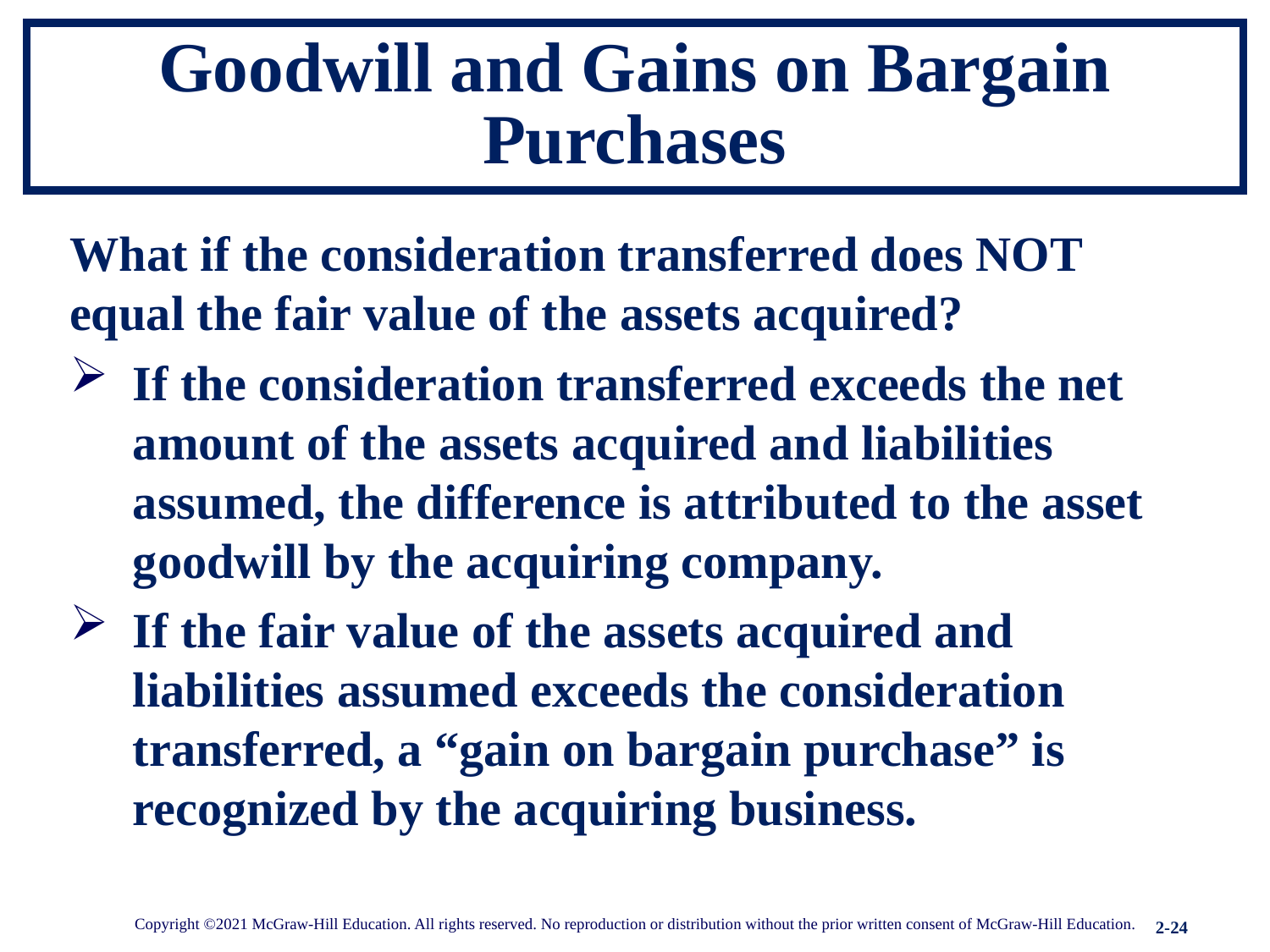

# Goodwill and Gains on Bargain Purchases
What if the consideration transferred does NOT equal the fair value of the assets acquired?
If the consideration transferred exceeds the net amount of the assets acquired and liabilities assumed, the difference is attributed to the asset goodwill by the acquiring company.
If the fair value of the assets acquired and liabilities assumed exceeds the consideration transferred, a “gain on bargain purchase” is recognized by the acquiring business.
Copyright ©2021 McGraw-Hill Education. All rights reserved. No reproduction or distribution without the prior written consent of McGraw-Hill Education.
2-24